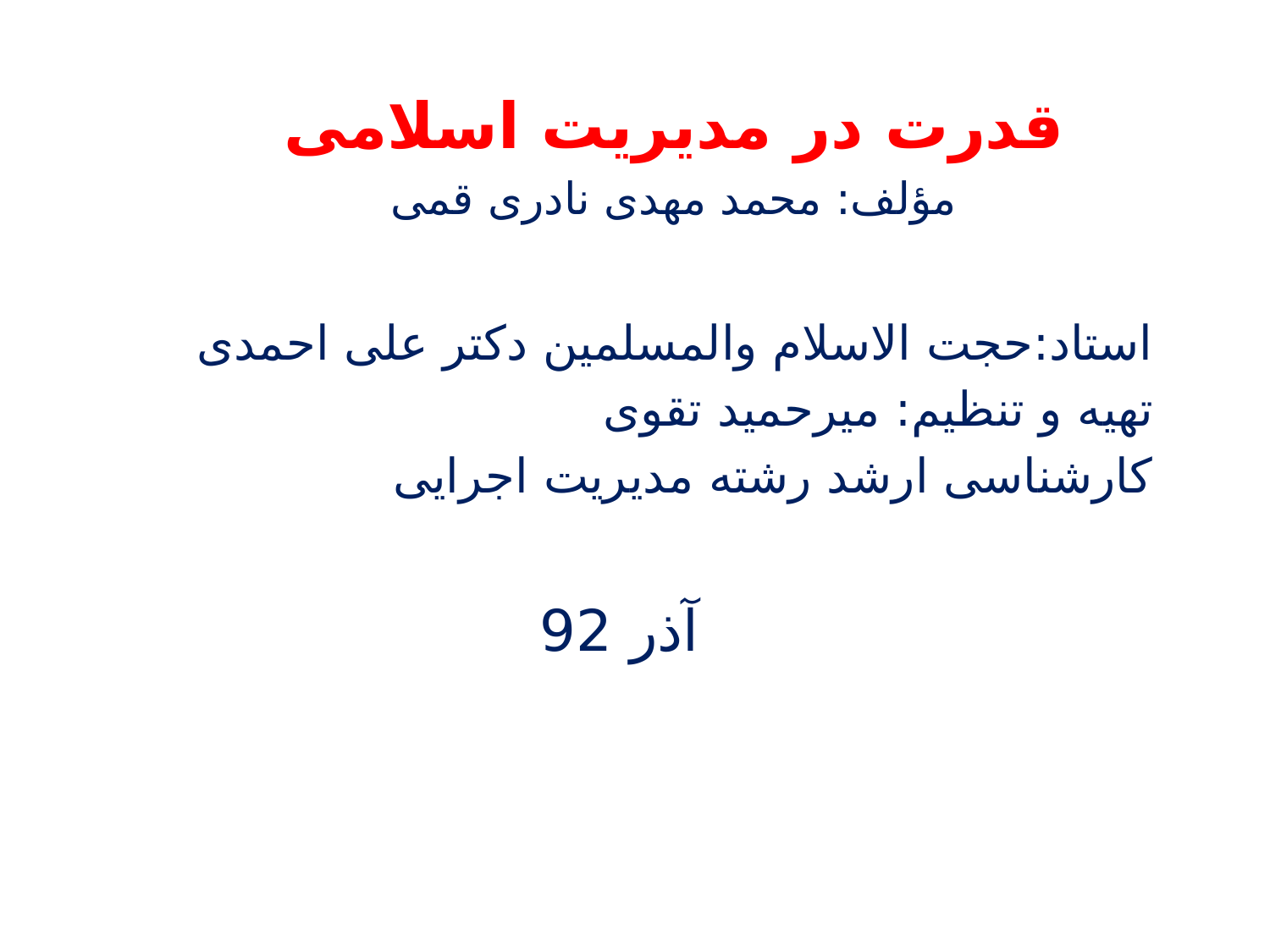

قدرت در مدیریت اسلامی
مؤلف: محمد مهدی نادری قمی

استاد:حجت الاسلام والمسلمین دکتر علی احمدی
تهیه و تنظیم: میرحمید تقوی
کارشناسی ارشد رشته مدیریت اجرایی

      آذر 92